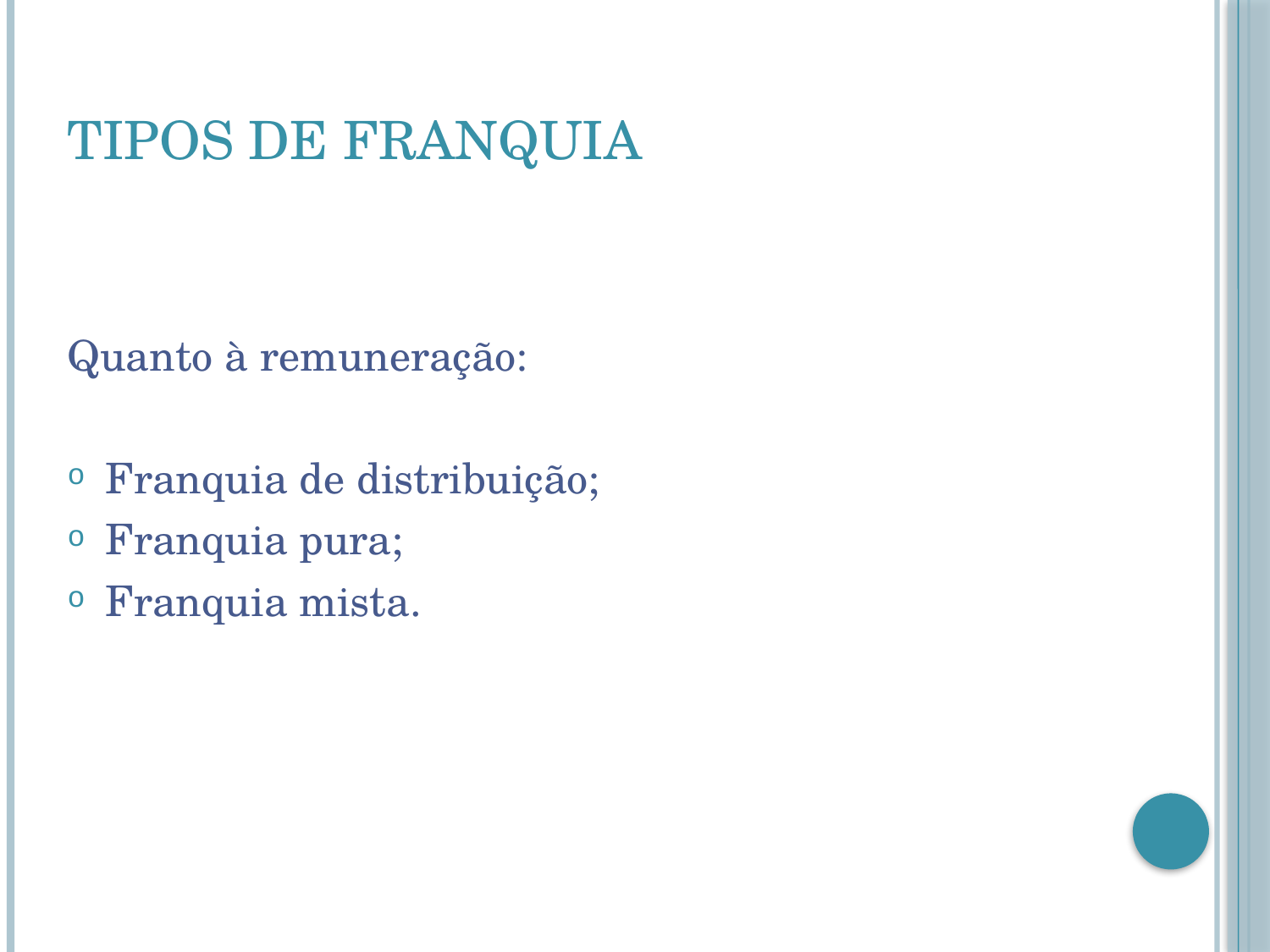

# Tipos de Franquia
Quanto à remuneração:

Franquia de distribuição;
Franquia pura;
Franquia mista.